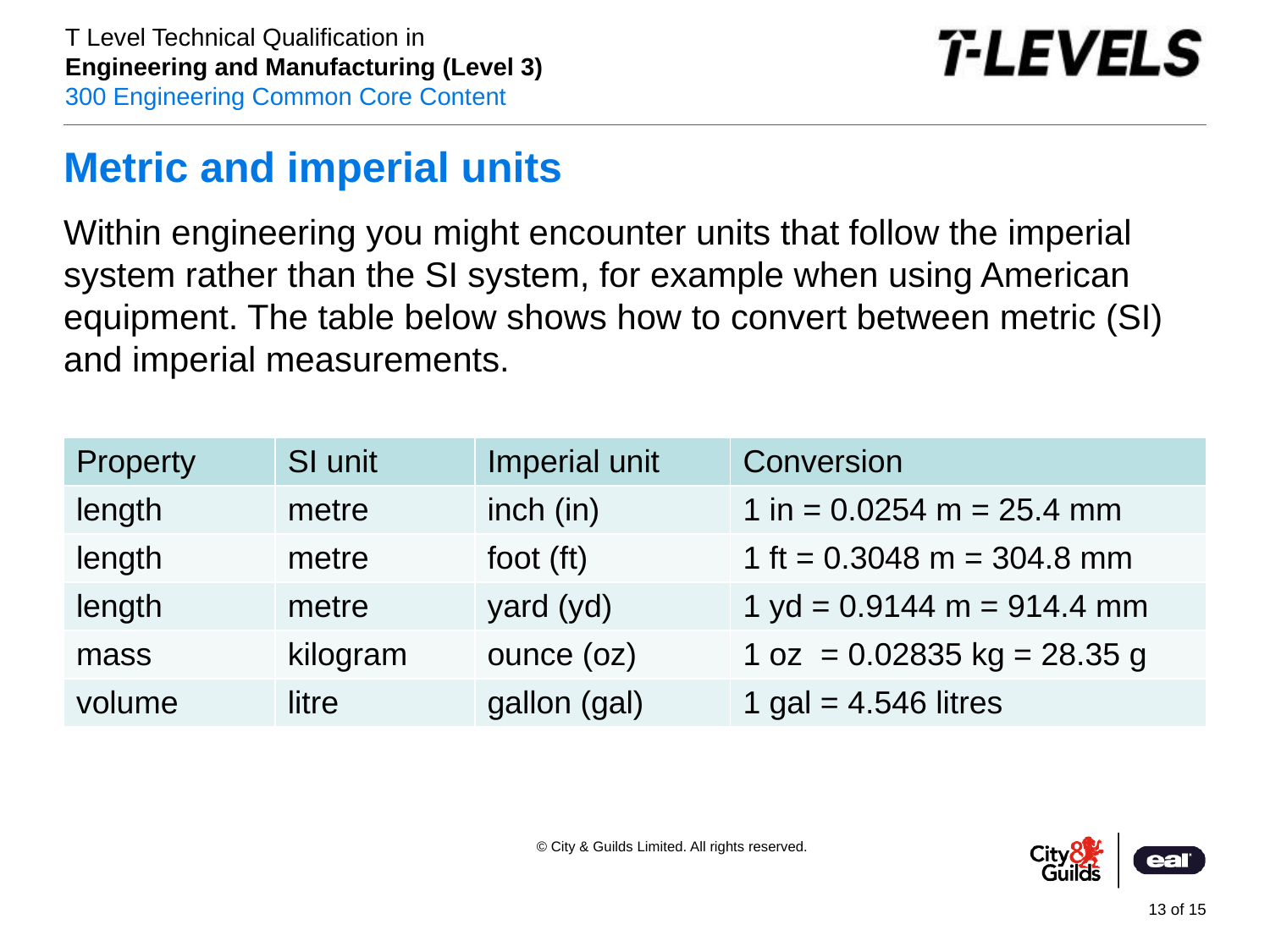

# Metric and imperial units
Within engineering you might encounter units that follow the imperial system rather than the SI system, for example when using American equipment. The table below shows how to convert between metric (SI) and imperial measurements.
| Property | SI unit | Imperial unit | Conversion |
| --- | --- | --- | --- |
| length | metre | inch (in) | 1 in = 0.0254 m = 25.4 mm |
| length | metre | foot (ft) | 1 ft = 0.3048 m = 304.8 mm |
| length | metre | yard (yd) | 1 yd = 0.9144 m = 914.4 mm |
| mass | kilogram | ounce (oz) | 1 oz = 0.02835 kg = 28.35 g |
| volume | litre | gallon (gal) | 1 gal = 4.546 litres |